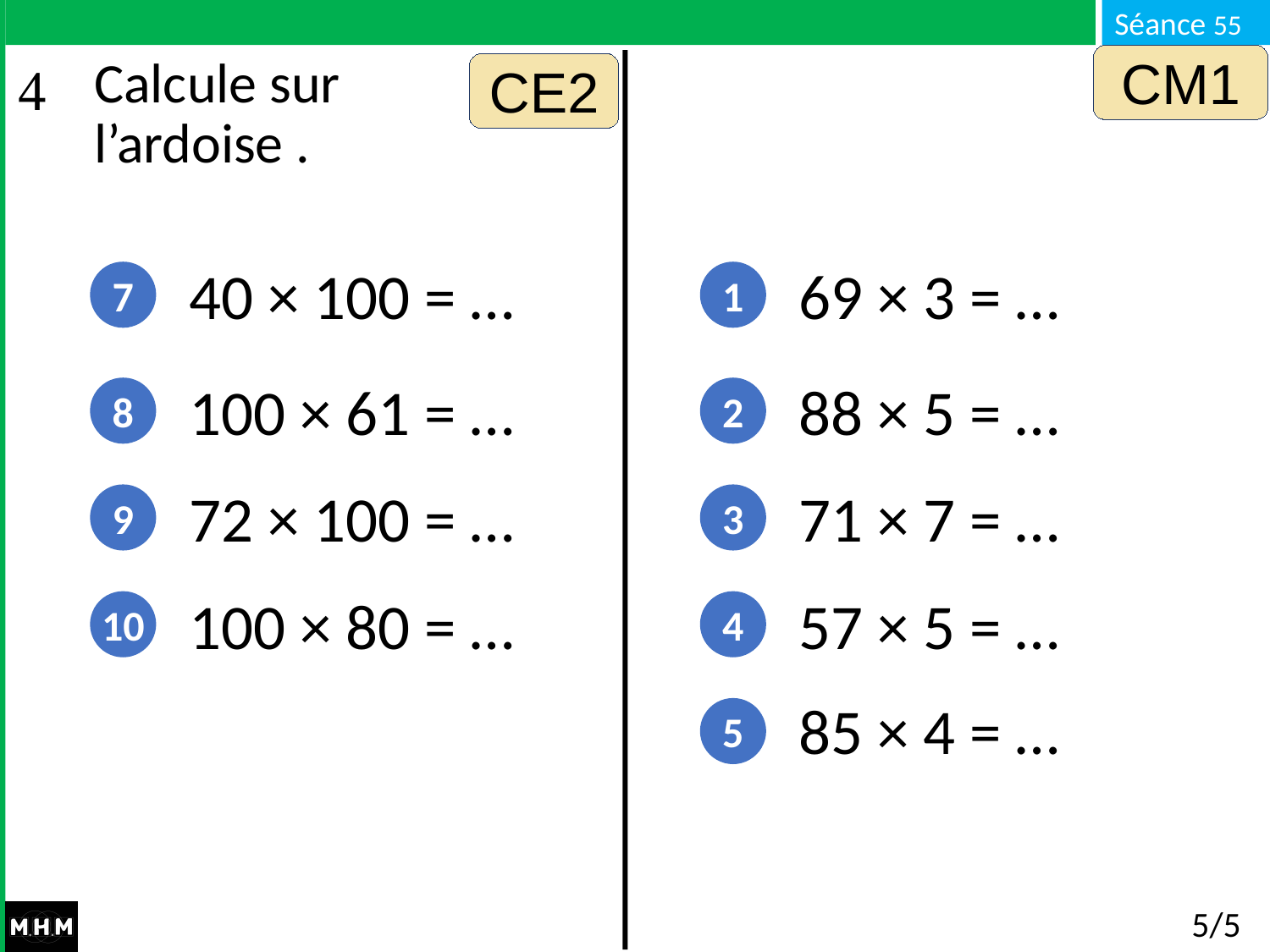

CM1
# Calcule sur l’ardoise .

CE2
40 × 100 = …
69 × 3 = …
7
1
100 × 61 = …
88 × 5 = …
8
2
72 × 100 = …
71 × 7 = …
9
3
100 × 80 = …
57 × 5 = …
10
4
85 × 4 = …
5
5/5